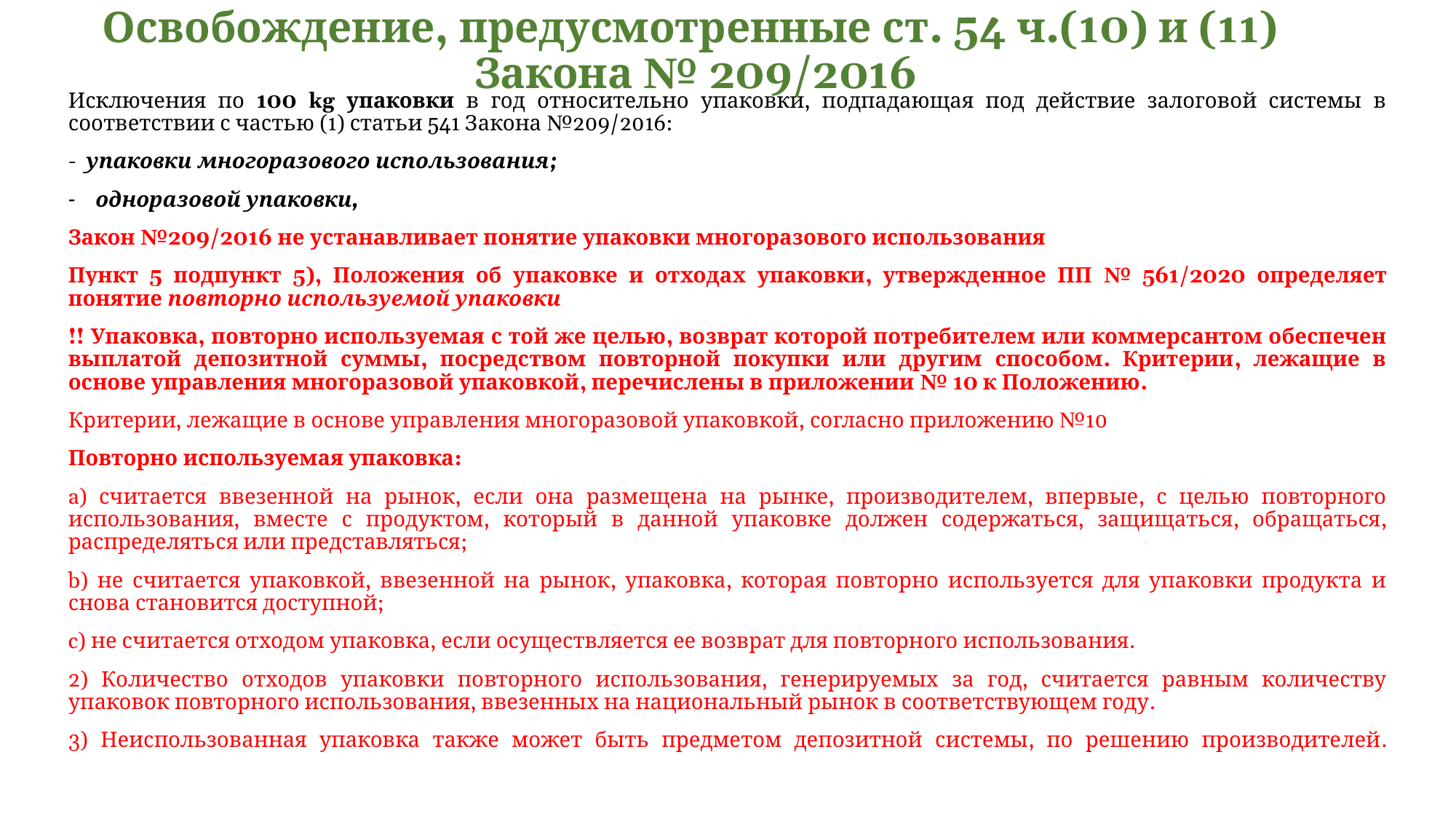

# Освобождение, предусмотренные ст. 54 ч.(10) и (11) Закона № 209/2016
Исключения по 100 kg упаковки в год относительно упаковки, подпадающая под действие залоговой системы в соответствии с частью (1) статьи 541 Закона №209/2016:
-  упаковки многоразового использования;
одноразовой упаковки,
Закон №209/2016 не устанавливает понятие упаковки многоразового использования
Пункт 5 подпункт 5), Положения об упаковке и отходах упаковки, утвержденное ПП № 561/2020 определяет понятие повторно используемой упаковки
!! Упаковка, повторно используемая с той же целью, возврат которой потребителем или коммерсантом обеспечен выплатой депозитной суммы, посредством повторной покупки или другим способом. Критерии, лежащие в основе управления многоразовой упаковкой, перечислены в приложении № 10 к Положению.
Критерии, лежащие в основе управления многоразовой упаковкой, согласно приложению №10
Повторно используемая упаковка:
a) считается ввезенной на рынок, если она размещена на рынке, производителем, впервые, с целью повторного использования, вместе с продуктом, который в данной упаковке должен содержаться, защищаться, обращаться, распределяться или представляться;
b) не считается упаковкой, ввезенной на рынок, упаковка, которая повторно используется для упаковки продукта и снова становится доступной;
c) не считается отходом упаковка, если осуществляется ее возврат для повторного использования.
2) Количество отходов упаковки повторного использования, генерируемых за год, считается равным количеству упаковок повторного использования, ввезенных на национальный рынок в соответствующем году.
3) Неиспользованная упаковка также может быть предметом депозитной системы, по решению производителей.